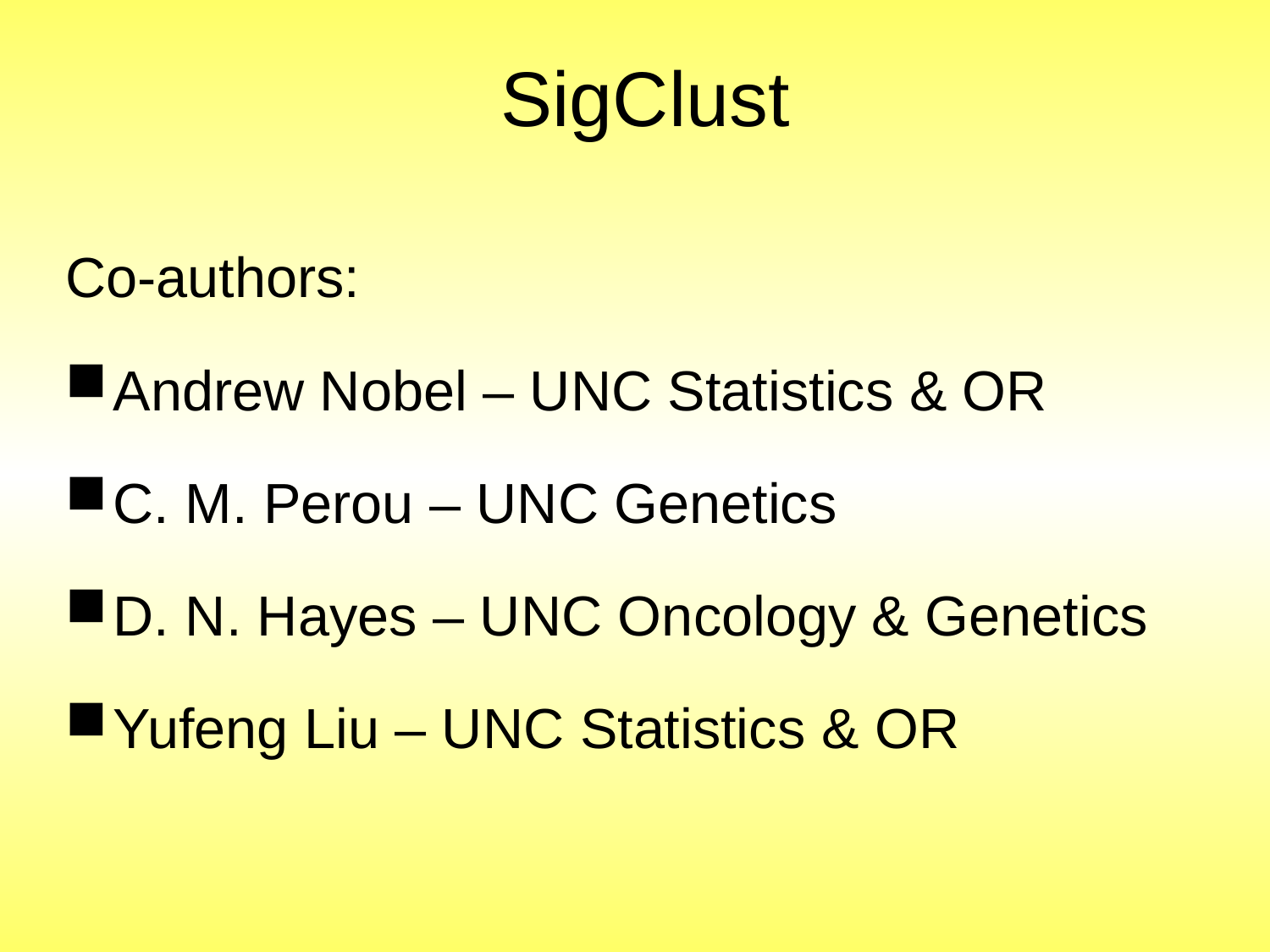

# SigClust
Co-authors:
Andrew Nobel – UNC Statistics & OR
C. M. Perou – UNC Genetics
D. N. Hayes – UNC Oncology & Genetics
Yufeng Liu – UNC Statistics & OR